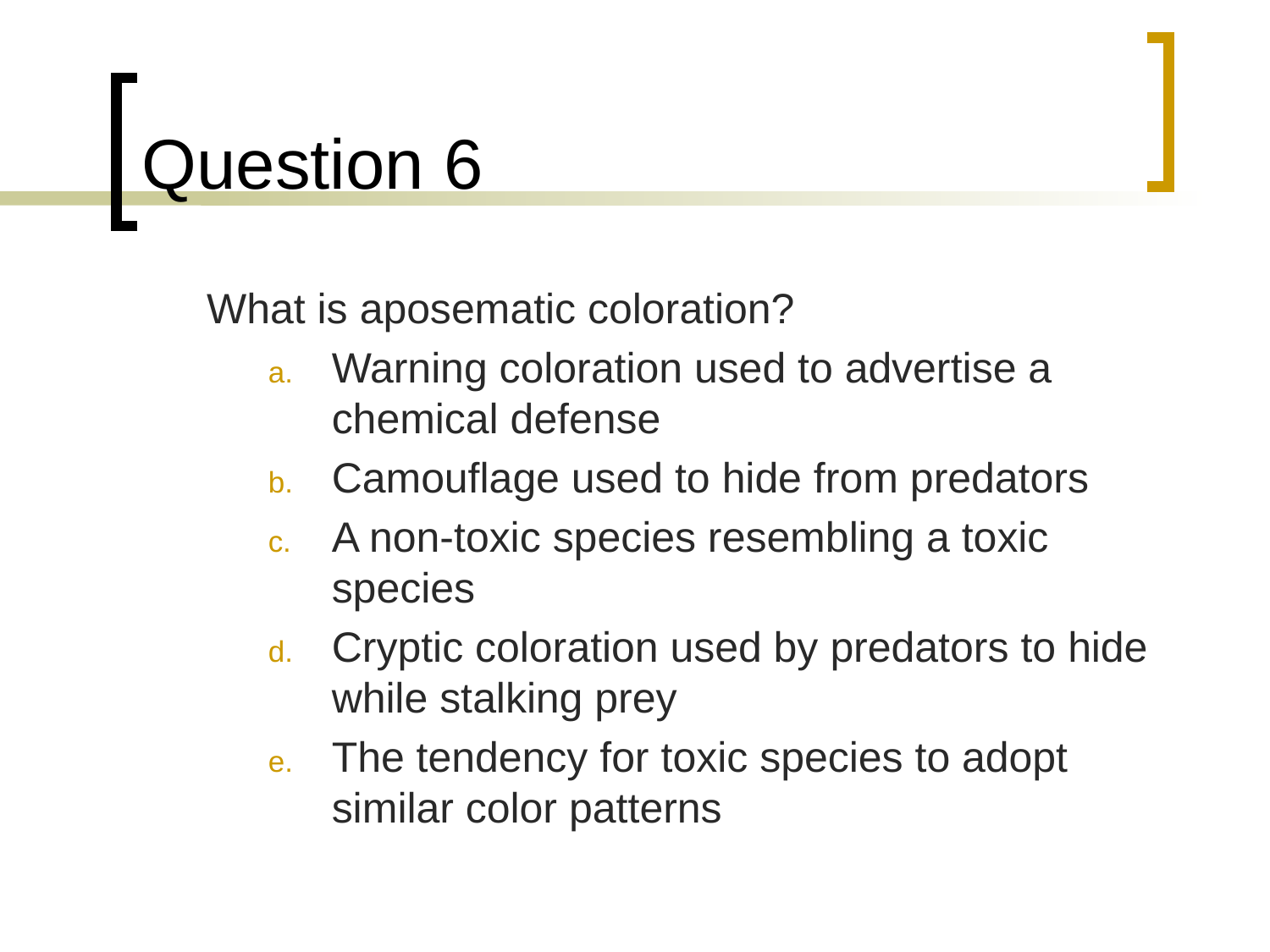

# Question 6
	What is aposematic coloration?
Warning coloration used to advertise a chemical defense
Camouflage used to hide from predators
A non-toxic species resembling a toxic species
Cryptic coloration used by predators to hide while stalking prey
The tendency for toxic species to adopt similar color patterns